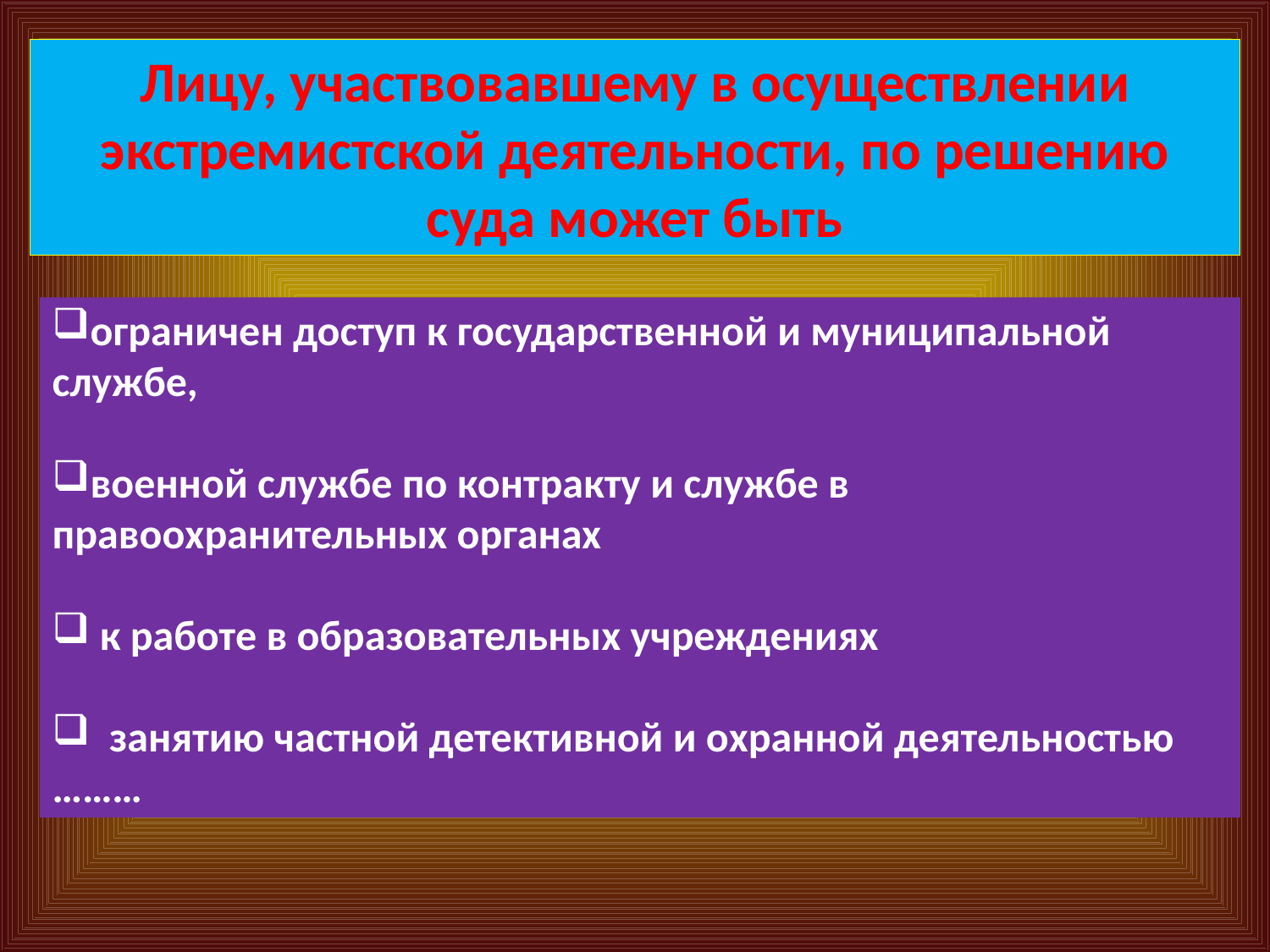

Лицу, участвовавшему в осуществлении экстремистской деятельности, по решению суда может быть
ограничен доступ к государственной и муниципальной службе,

военной службе по контракту и службе в правоохранительных органах

 к работе в образовательных учреждениях

  занятию частной детективной и охранной деятельностью ………